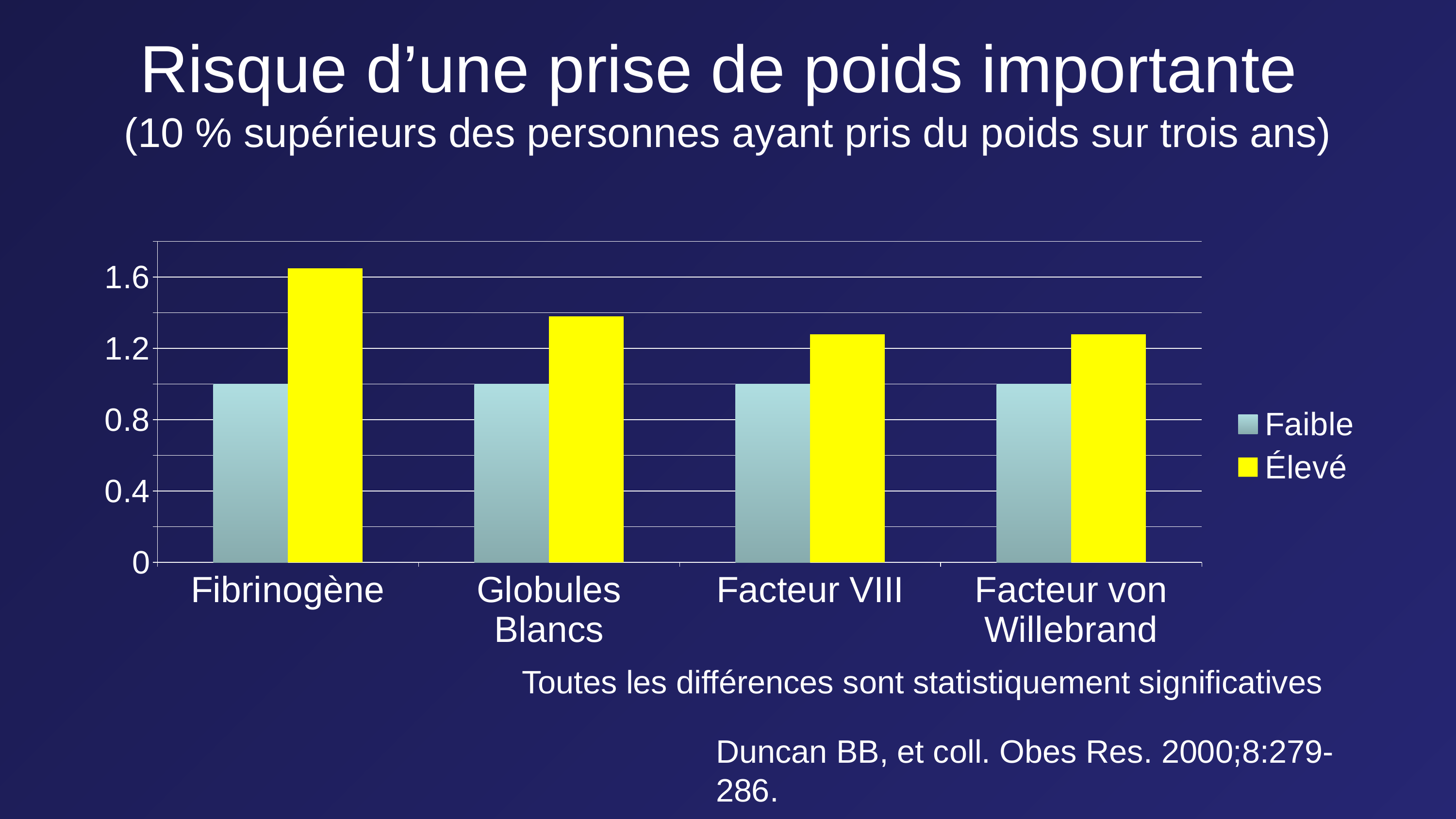

# Risque d’une prise de poids importante (10 % supérieurs des personnes ayant pris du poids sur trois ans)

### Chart

| Category | Faible | Élevé |
|---|---|---|
| Fibrinogène | 1.0 | 1.65 |
| Globules Blancs | 1.0 | 1.38 |
| Facteur VIII | 1.0 | 1.28 |
| Facteur von Willebrand | 1.0 | 1.28 |
 Toutes les différences sont statistiquement significatives
Duncan BB, et coll. Obes Res. 2000;8:279-286.